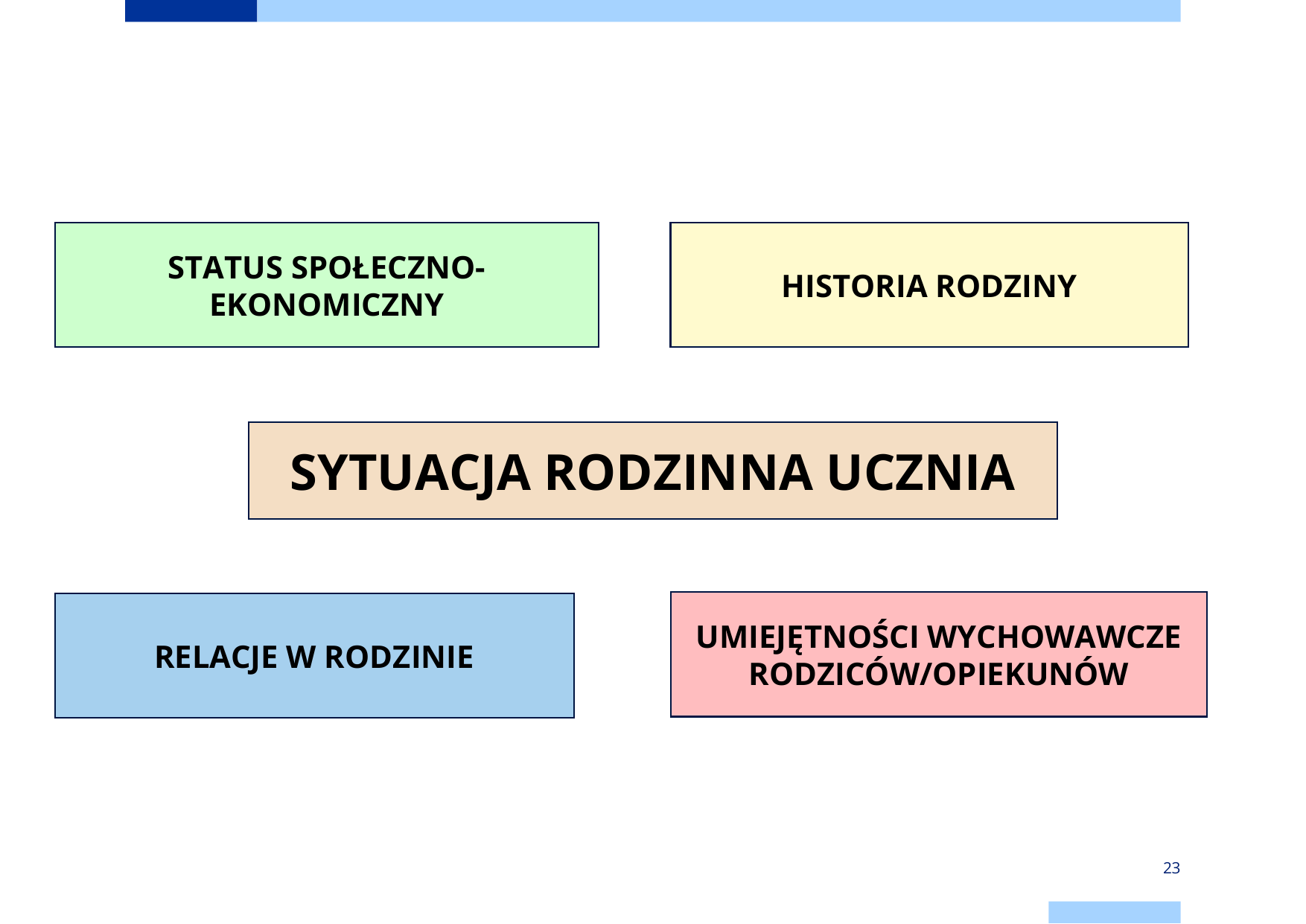

STATUS SPOŁECZNO- EKONOMICZNY
HISTORIA RODZINY
SYTUACJA RODZINNA UCZNIA
UMIEJĘTNOŚCI WYCHOWAWCZE
RODZICÓW/OPIEKUNÓW
RELACJE W RODZINIE
23